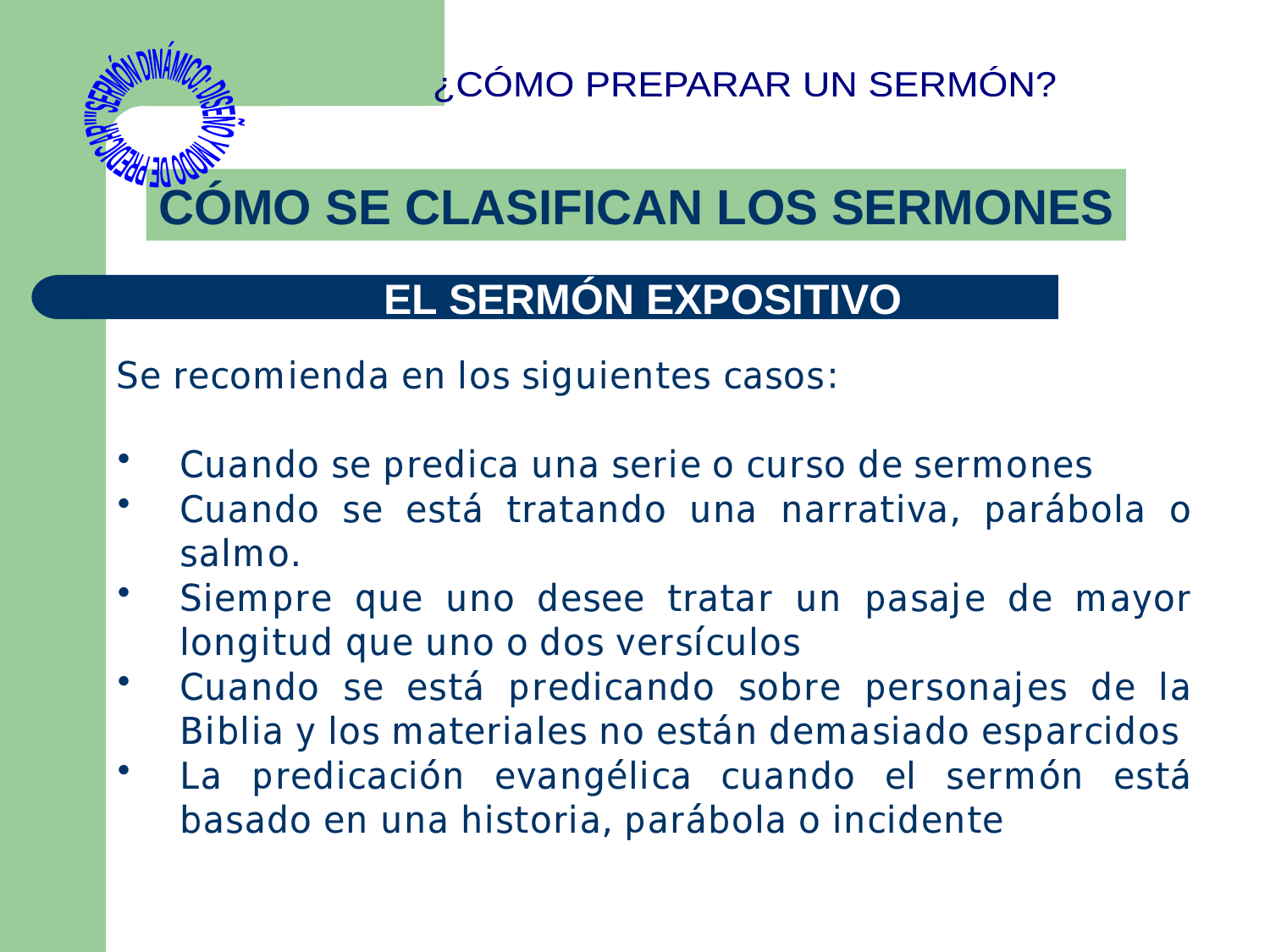

"SERMÓN DINÁMICO: DISEÑO Y MODO DE PREDICAR"
¿CÓMO PREPARAR UN SERMÓN?
CÓMO SE CLASIFICAN LOS SERMONES
EL SERMÓN EXPOSITIVO
Se recomienda en los siguientes casos:

Cuando se predica una serie o curso de sermones
Cuando se está tratando una narrativa, parábola o salmo.
Siempre que uno desee tratar un pasaje de mayor longitud que uno o dos versículos
Cuando se está predicando sobre personajes de la Biblia y los materiales no están demasiado esparcidos
La predicación evangélica cuando el sermón está basado en una historia, parábola o incidente